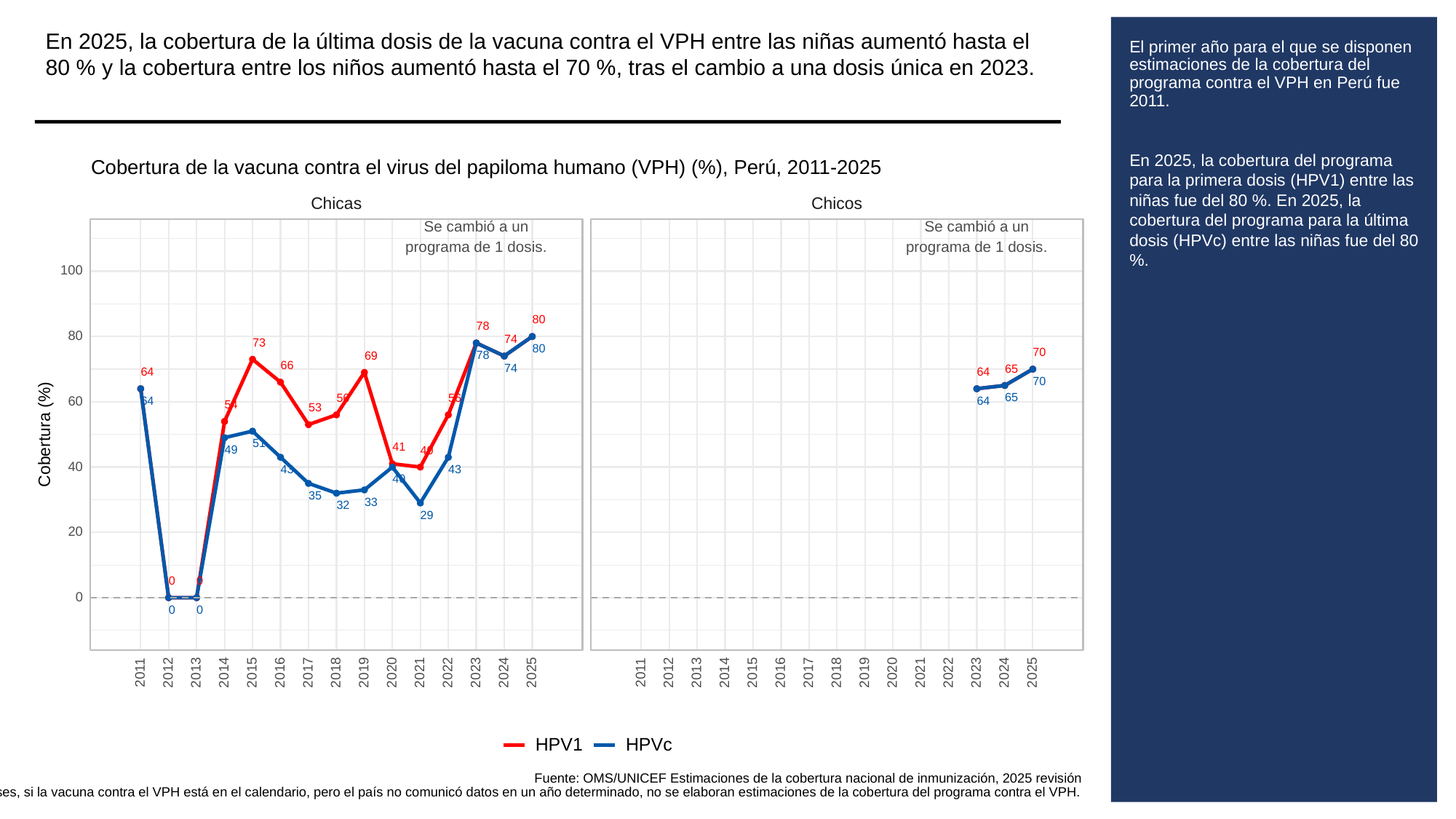

En 2025, la cobertura de la última dosis de la vacuna contra el VPH entre las niñas aumentó hasta el 80 % y la cobertura entre los niños aumentó hasta el 70 %, tras el cambio a una dosis única en 2023.
# El primer año para el que se disponen estimaciones de la cobertura del programa contra el VPH en Perú fue 2011.

En 2025, la cobertura del programa para la primera dosis (HPV1) entre las niñas fue del 80 %. En 2025, la cobertura del programa para la última dosis (HPVc) entre las niñas fue del 80 %.

Cobertura de la vacuna contra el virus del papiloma humano (VPH) (%), Perú, 2011-2025
Chicas
Chicos

Se cambió a un
Se cambió a un

programa de 1 dosis.
programa de 1 dosis.
100

80
78
80

74

73

80
70
78
69

66
74
65

64
64

70

65
56
56
60
64
64
54

53

Cobertura (%)

51
41
49
40

40

43
43

40

35
33

32
29
20

0
0
0

0
0

2013
2023
2013
2023
2011
2012
2014
2015
2016
2017
2018
2019
2020
2021
2022
2024
2025
2011
2012
2014
2015
2016
2017
2018
2019
2020
2021
2022
2024
2025
HPVc
HPV1

Fuente: OMS/UNICEF Estimaciones de la cobertura nacional de inmunización, 2025 revisión
Para algunos países, si la vacuna contra el VPH está en el calendario, pero el país no comunicó datos en un año determinado, no se elaboran estimaciones de la cobertura del programa contra el VPH.